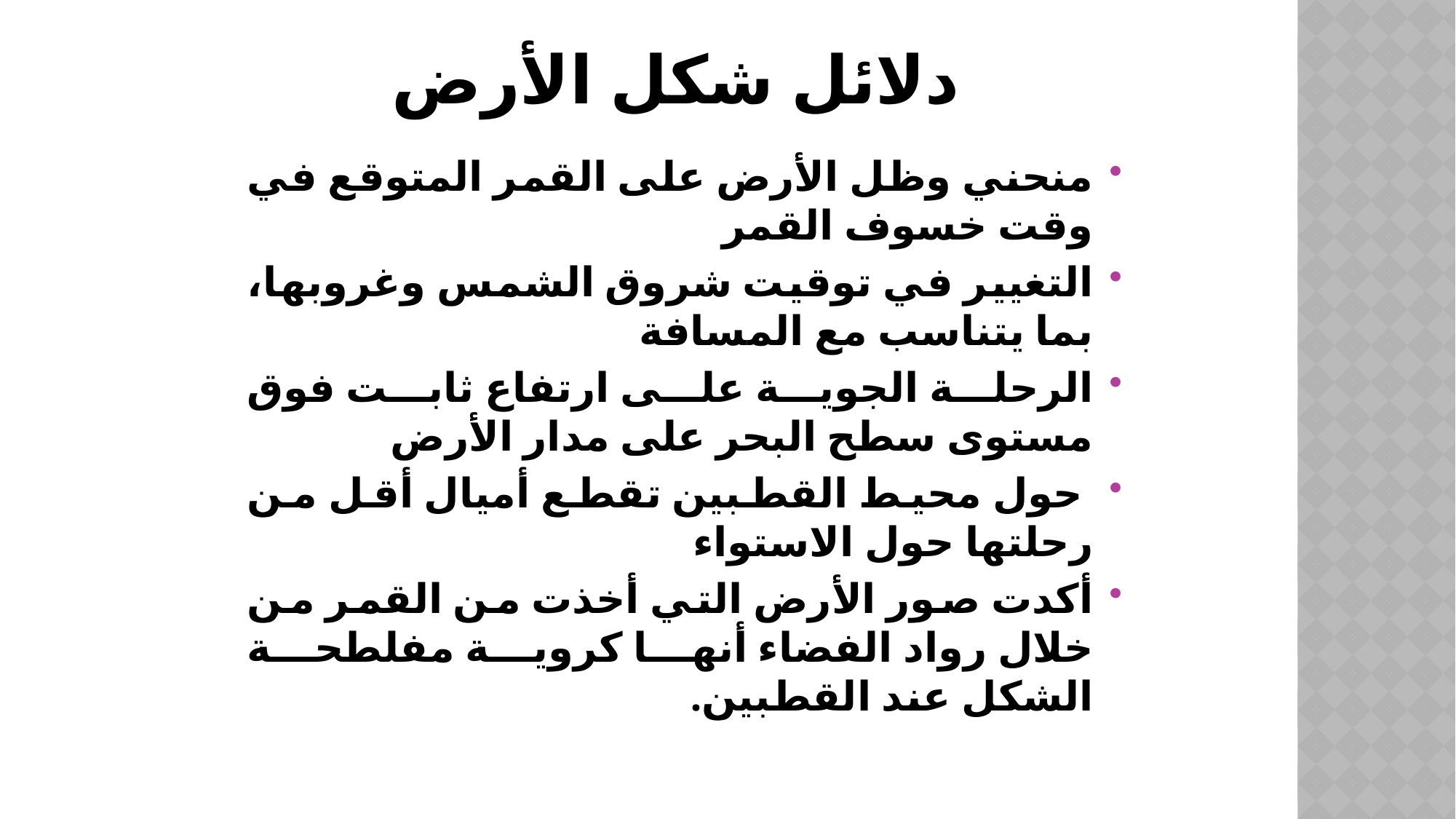

# دلائل شكل الأرض
منحني وظل الأرض على القمر المتوقع في وقت خسوف القمر
التغيير في توقيت شروق الشمس وغروبها، بما يتناسب مع المسافة
الرحلة الجوية على ارتفاع ثابت فوق مستوى سطح البحر على مدار الأرض
 حول محيط القطبين تقطع أميال أقل من رحلتها حول الاستواء
أكدت صور الأرض التي أخذت من القمر من خلال رواد الفضاء أنها كروية مفلطحة الشكل عند القطبين.